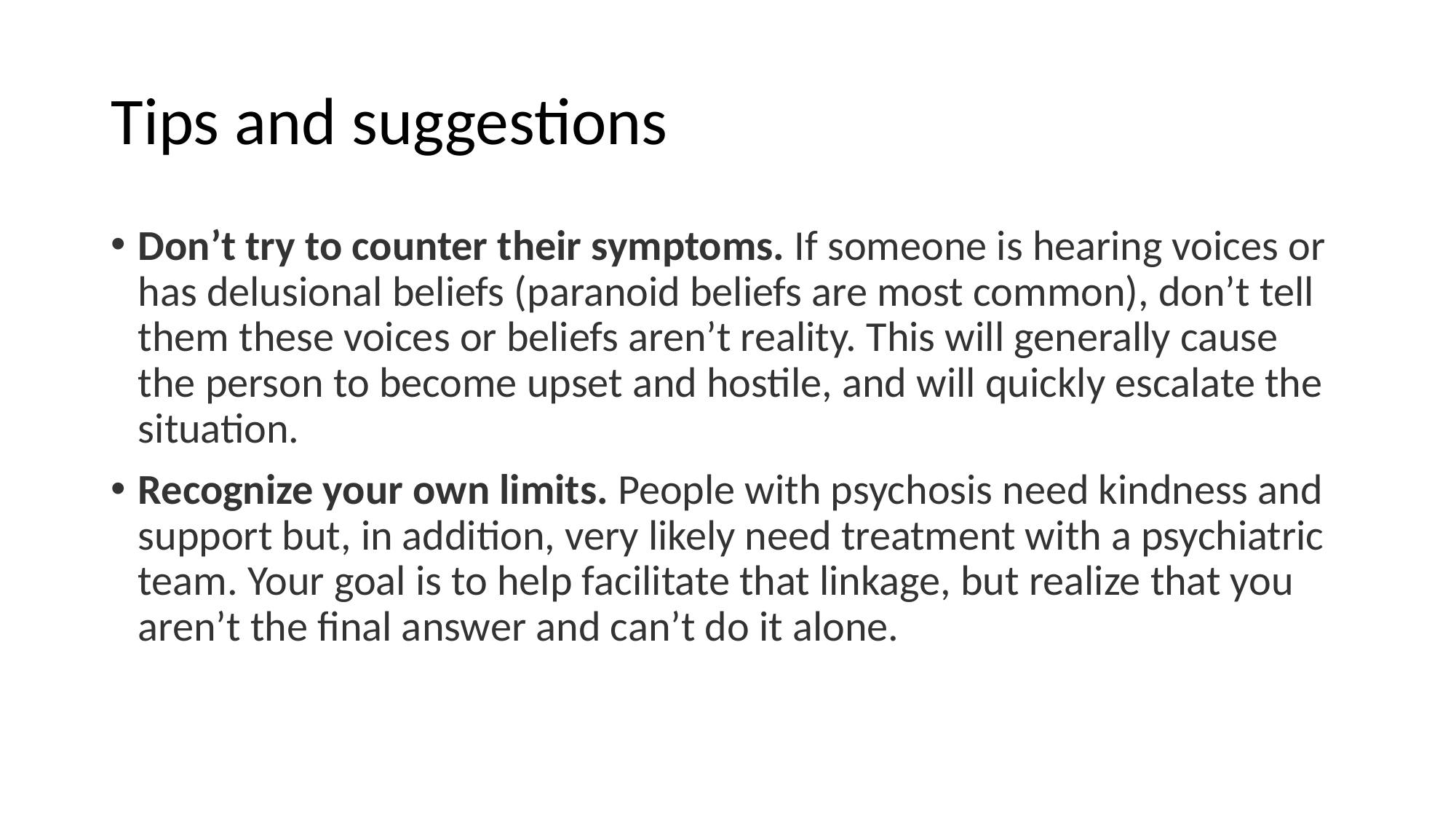

# Tips and suggestions
Don’t try to counter their symptoms. If someone is hearing voices or has delusional beliefs (paranoid beliefs are most common), don’t tell them these voices or beliefs aren’t reality. This will generally cause the person to become upset and hostile, and will quickly escalate the situation.
Recognize your own limits. People with psychosis need kindness and support but, in addition, very likely need treatment with a psychiatric team. Your goal is to help facilitate that linkage, but realize that you aren’t the final answer and can’t do it alone.